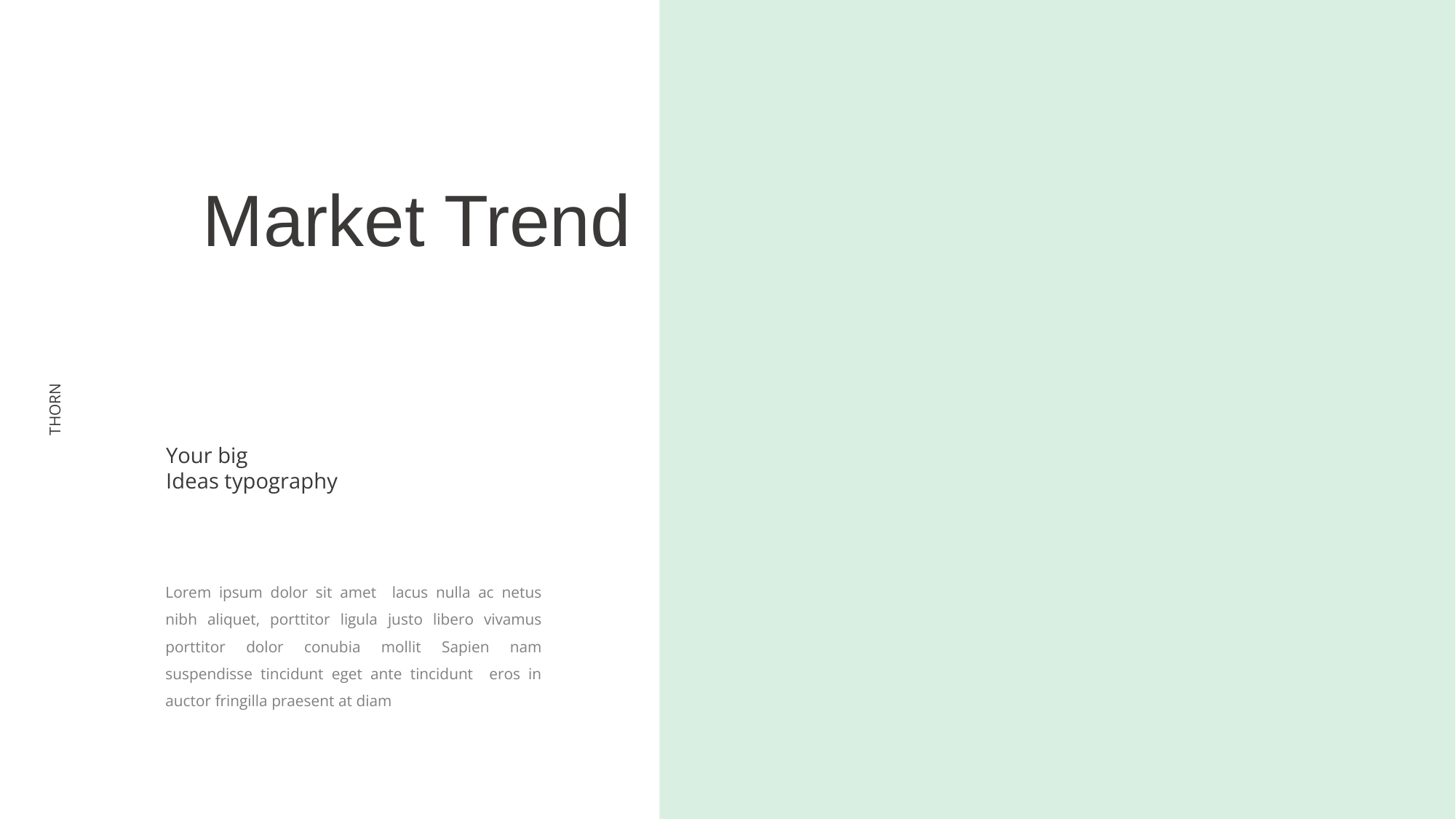

Market Trend
THORN

Your big
Ideas typography
Lorem ipsum dolor sit amet  lacus nulla ac netus nibh aliquet, porttitor ligula justo libero vivamus porttitor dolor conubia mollit Sapien nam suspendisse tincidunt eget ante tincidunt  eros in auctor fringilla praesent at diam